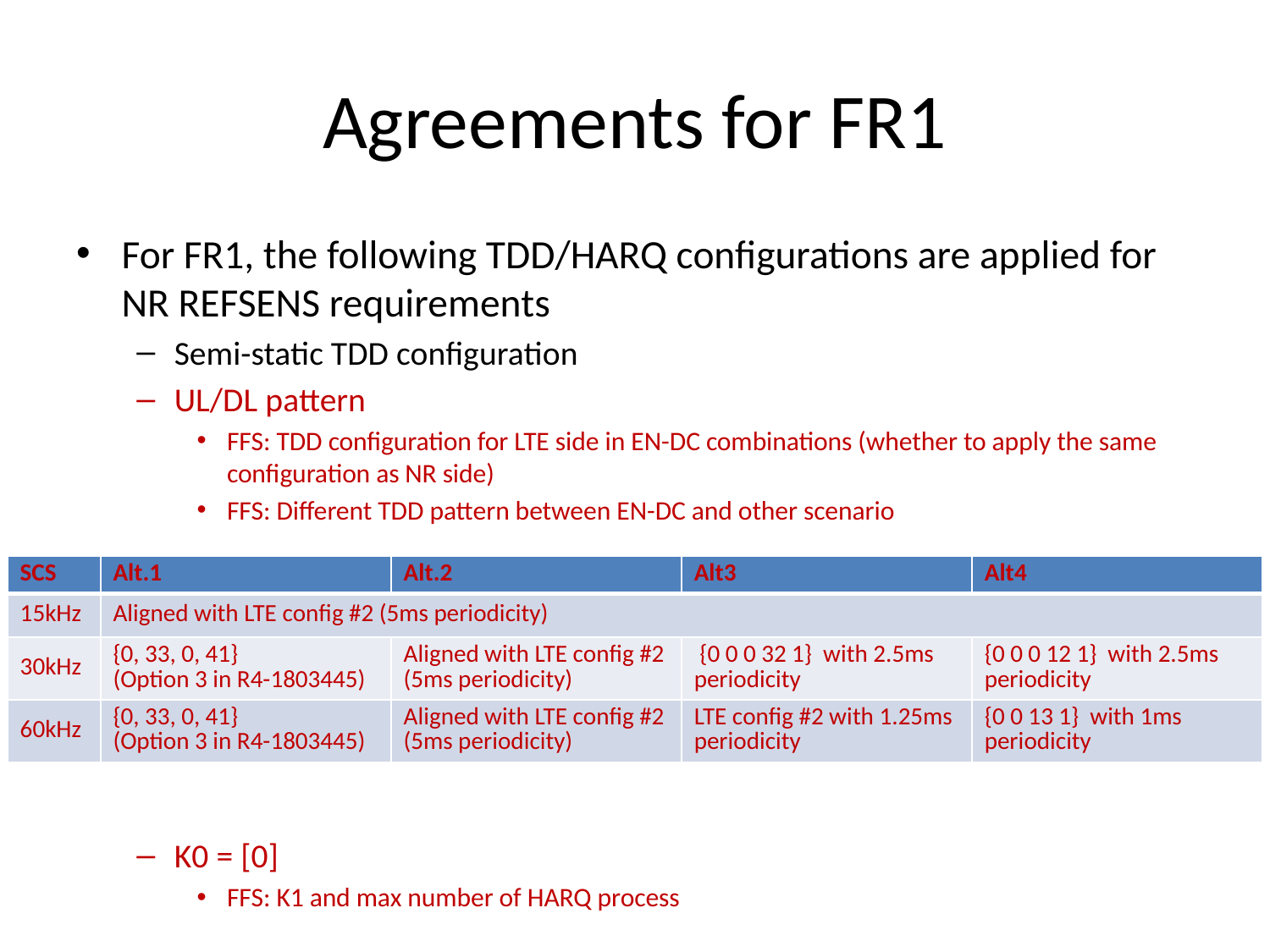

# Agreements for FR1
For FR1, the following TDD/HARQ configurations are applied for NR REFSENS requirements
Semi-static TDD configuration
UL/DL pattern
FFS: TDD configuration for LTE side in EN-DC combinations (whether to apply the same configuration as NR side)
FFS: Different TDD pattern between EN-DC and other scenario

K0 = [0]
FFS: K1 and max number of HARQ process

| SCS | Alt.1 | Alt.2 | Alt3 | Alt4 |
| --- | --- | --- | --- | --- |
| 15kHz | Aligned with LTE config #2 (5ms periodicity) |  |  |  |
| 30kHz | {0, 33, 0, 41} (Option 3 in R4-1803445) | Aligned with LTE config #2 (5ms periodicity) | {0 0 0 32 1} with 2.5ms periodicity | {0 0 0 12 1} with 2.5ms periodicity |
| 60kHz | {0, 33, 0, 41} (Option 3 in R4-1803445) | Aligned with LTE config #2 (5ms periodicity) | LTE config #2 with 1.25ms periodicity | {0 0 13 1} with 1ms periodicity |